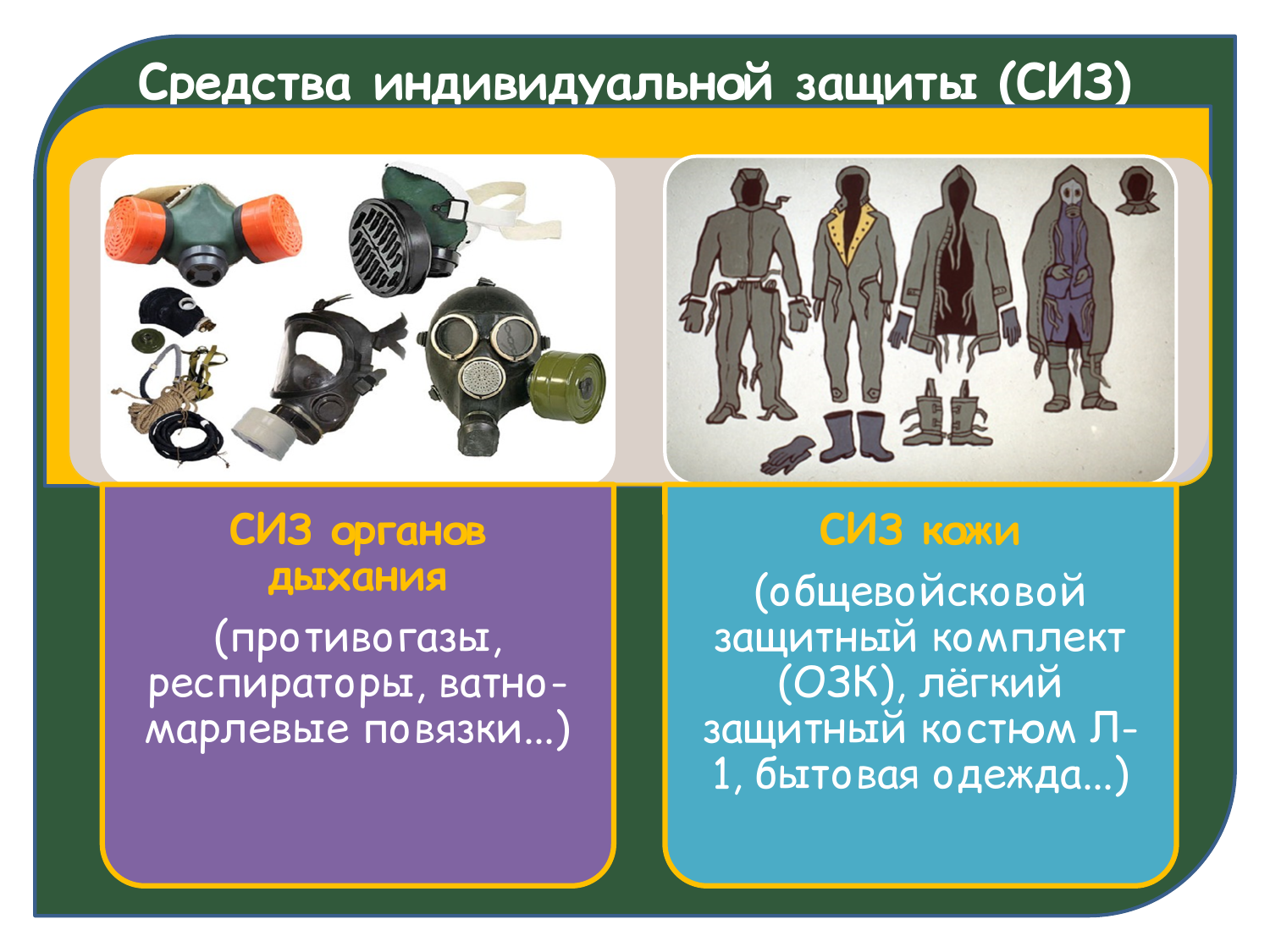

# Средства индивидуальной защиты (СИЗ)

СИЗ органов дыхания
(противогазы, респираторы, ватно-марлевые повязки...)
СИЗ кожи
(общевойсковой защитный комплект (ОЗК), лёгкий защитный костюм Л-1, бытовая одежда...)